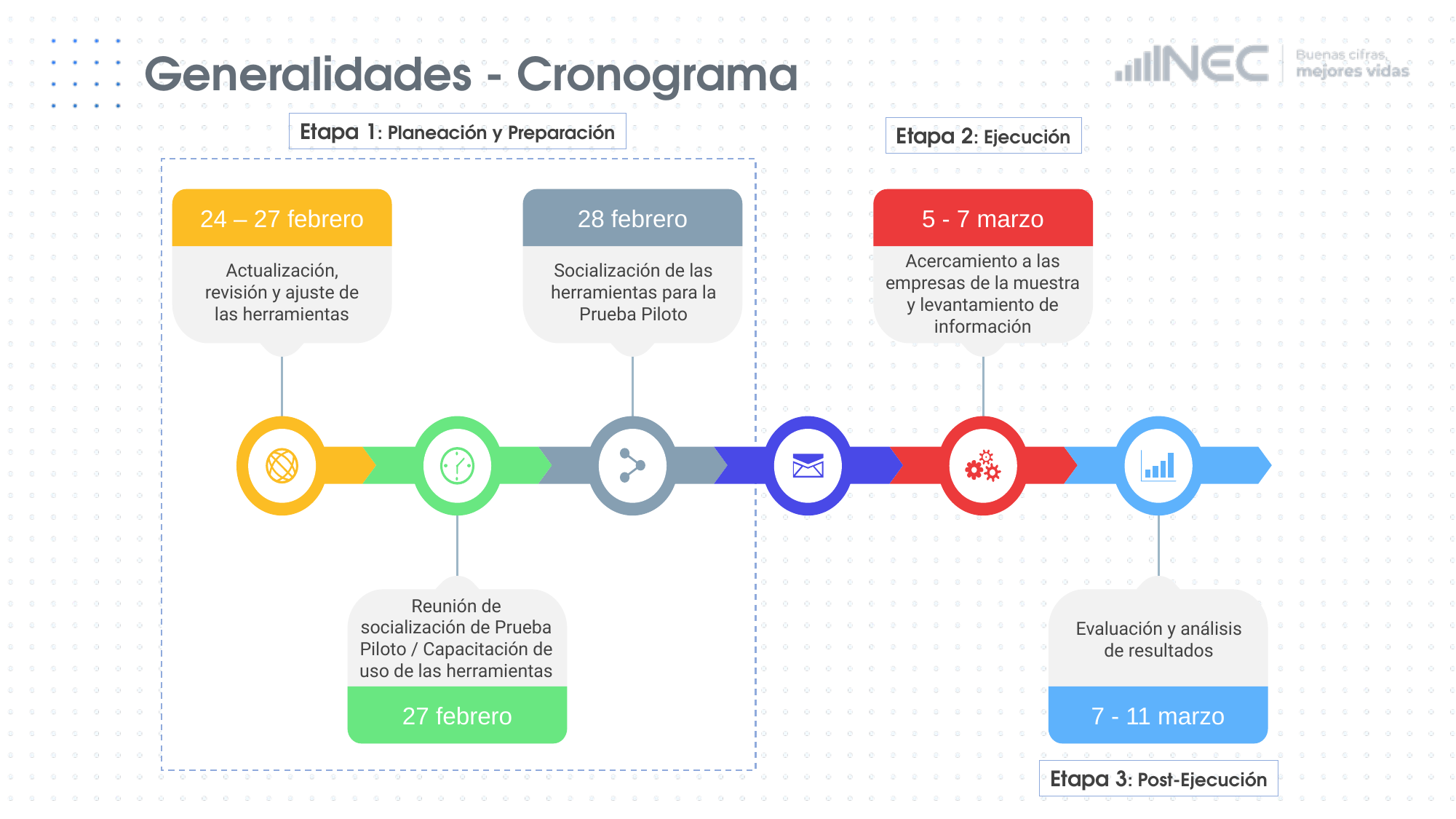

# Generalidades - Cronograma
Etapa 1: Planeación y Preparación
Etapa 2: Ejecución

24 – 27 febrero
Actualización, revisión y ajuste de las herramientas

28 febrero
Socialización de las herramientas para la Prueba Piloto

5 - 7 marzo
Acercamiento a las empresas de la muestra y levantamiento de información

Reunión de socialización de Prueba Piloto / Capacitación de uso de las herramientas
27 febrero

Evaluación y análisis de resultados
7 - 11 marzo
Etapa 3: Post-Ejecución